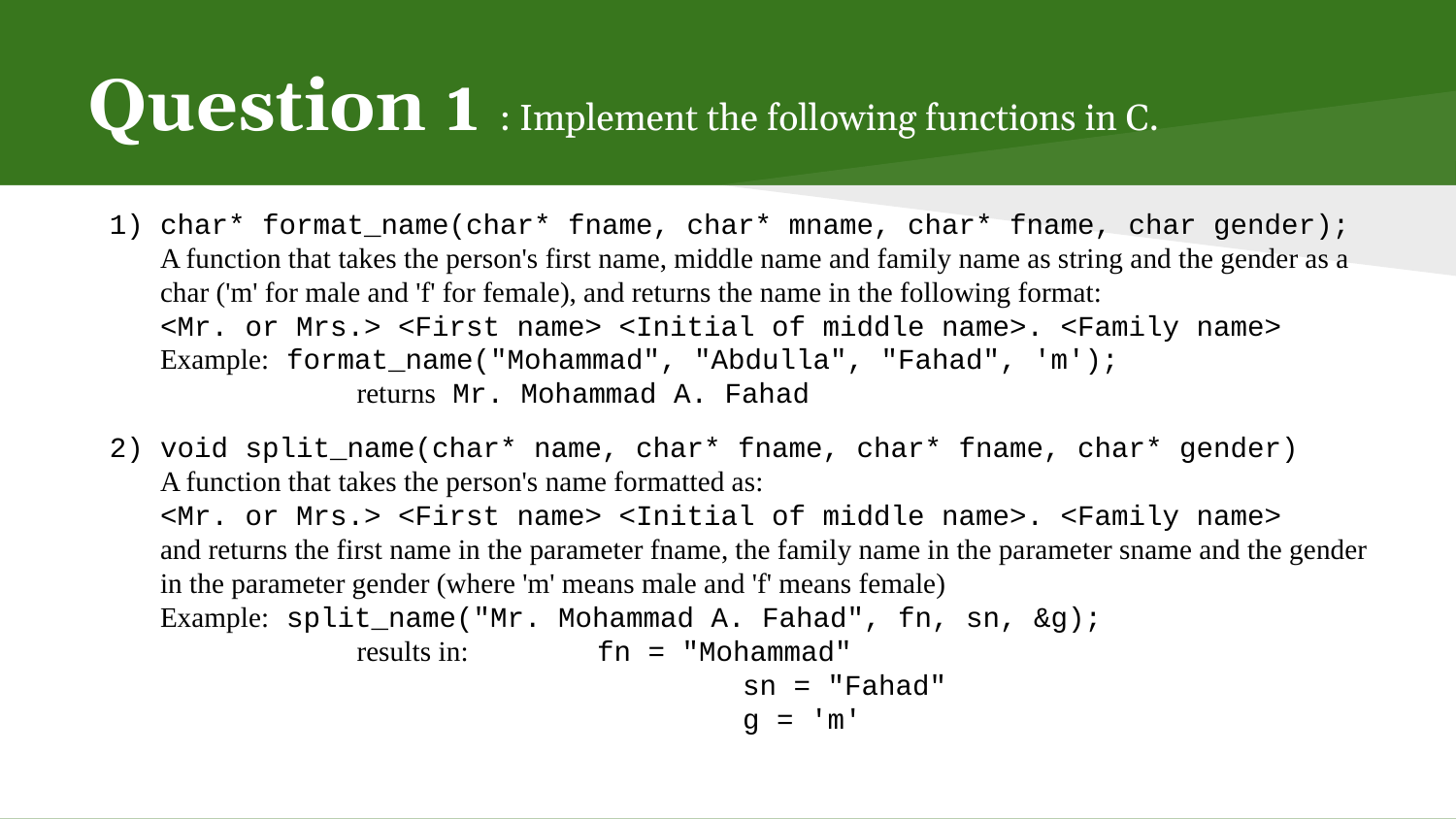

# Question 1 : Implement the following functions in C.
char* format_name(char* fname, char* mname, char* fname, char gender);
A function that takes the person's first name, middle name and family name as string and the gender as a char ('m' for male and 'f' for female), and returns the name in the following format:
<Mr. or Mrs.> <First name> <Initial of middle name>. <Family name>
Example: format_name("Mohammad", "Abdulla", "Fahad", 'm');
	   returns Mr. Mohammad A. Fahad
void split_name(char* name, char* fname, char* fname, char* gender)
A function that takes the person's name formatted as:
<Mr. or Mrs.> <First name> <Initial of middle name>. <Family name>
and returns the first name in the parameter fname, the family name in the parameter sname and the gender in the parameter gender (where 'm' means male and 'f' means female)
Example: split_name("Mr. Mohammad A. Fahad", fn, sn, &g);
	   results in:	fn = "Mohammad"
				sn = "Fahad"
				g = 'm'